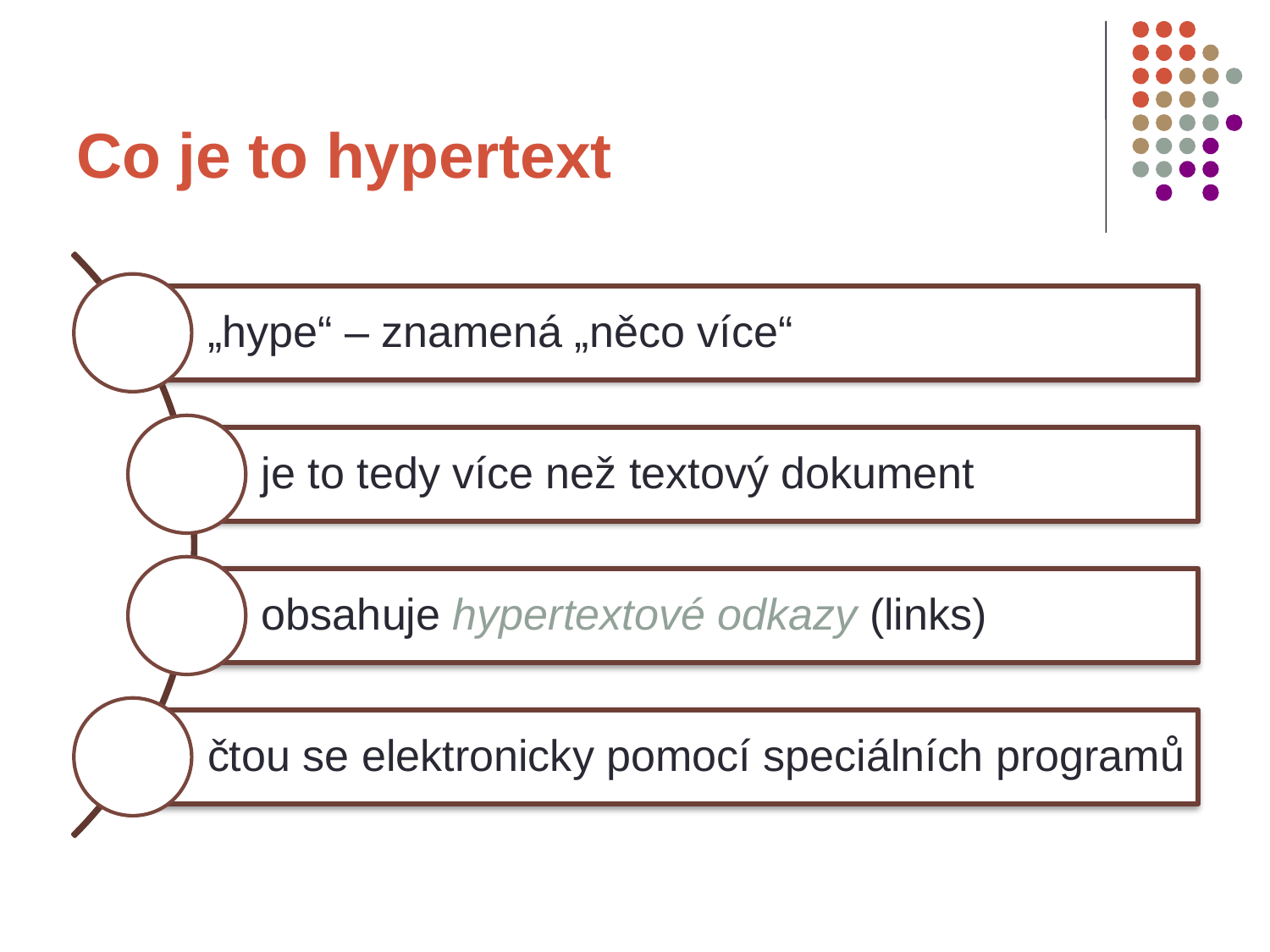

# Co je to hypertext
„hype“ – znamená „něco více“
je to tedy více než textový dokument
obsahuje hypertextové odkazy (links)
čtou se elektronicky pomocí speciálních programů